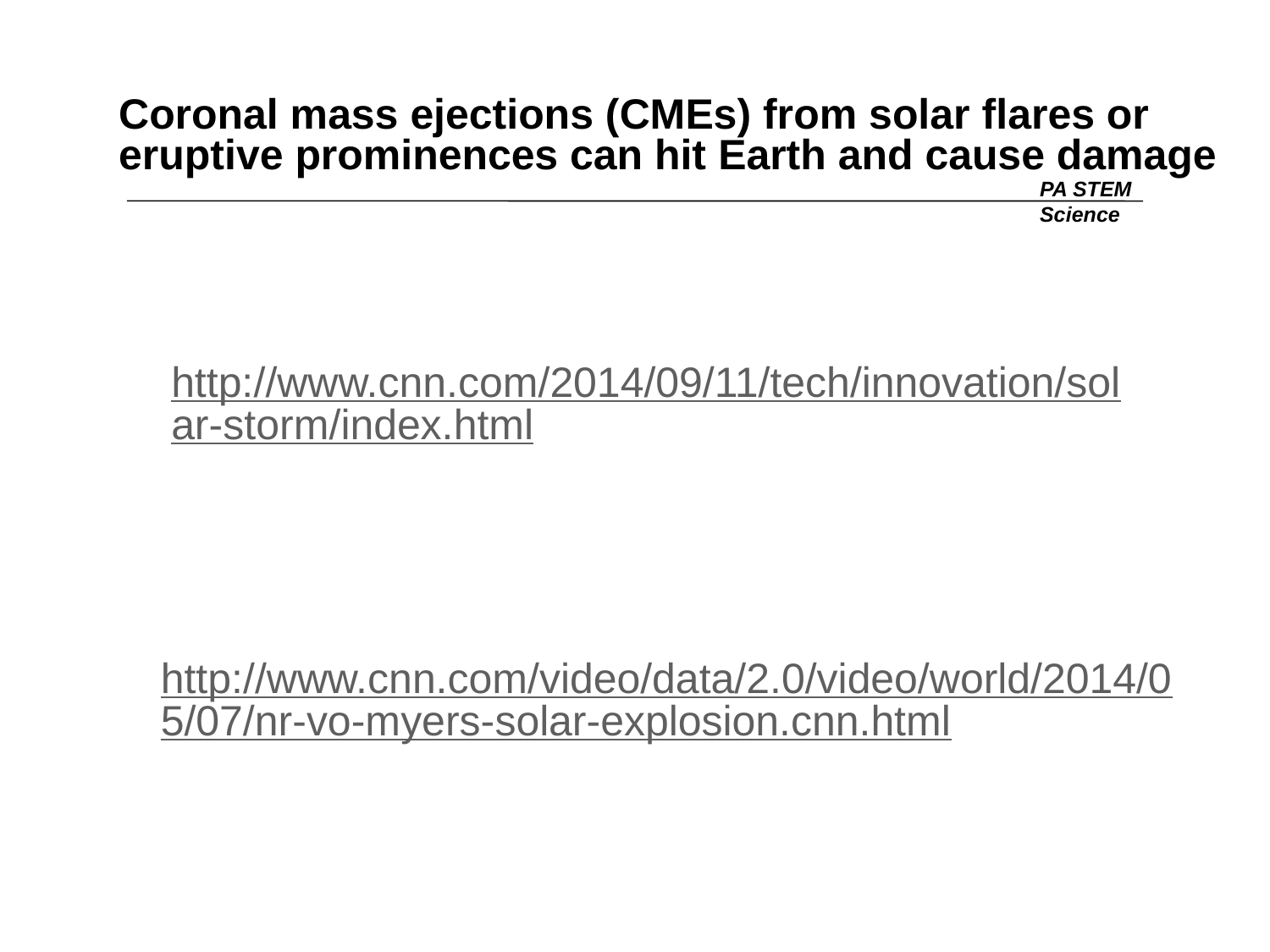

# Coronal mass ejections (CMEs) from solar flares or eruptive prominences can hit Earth and cause damage
PA STEM
Science

http://www.cnn.com/2014/09/11/tech/innovation/solar-storm/index.html

http://www.cnn.com/video/data/2.0/video/world/2014/05/07/nr-vo-myers-solar-explosion.cnn.html